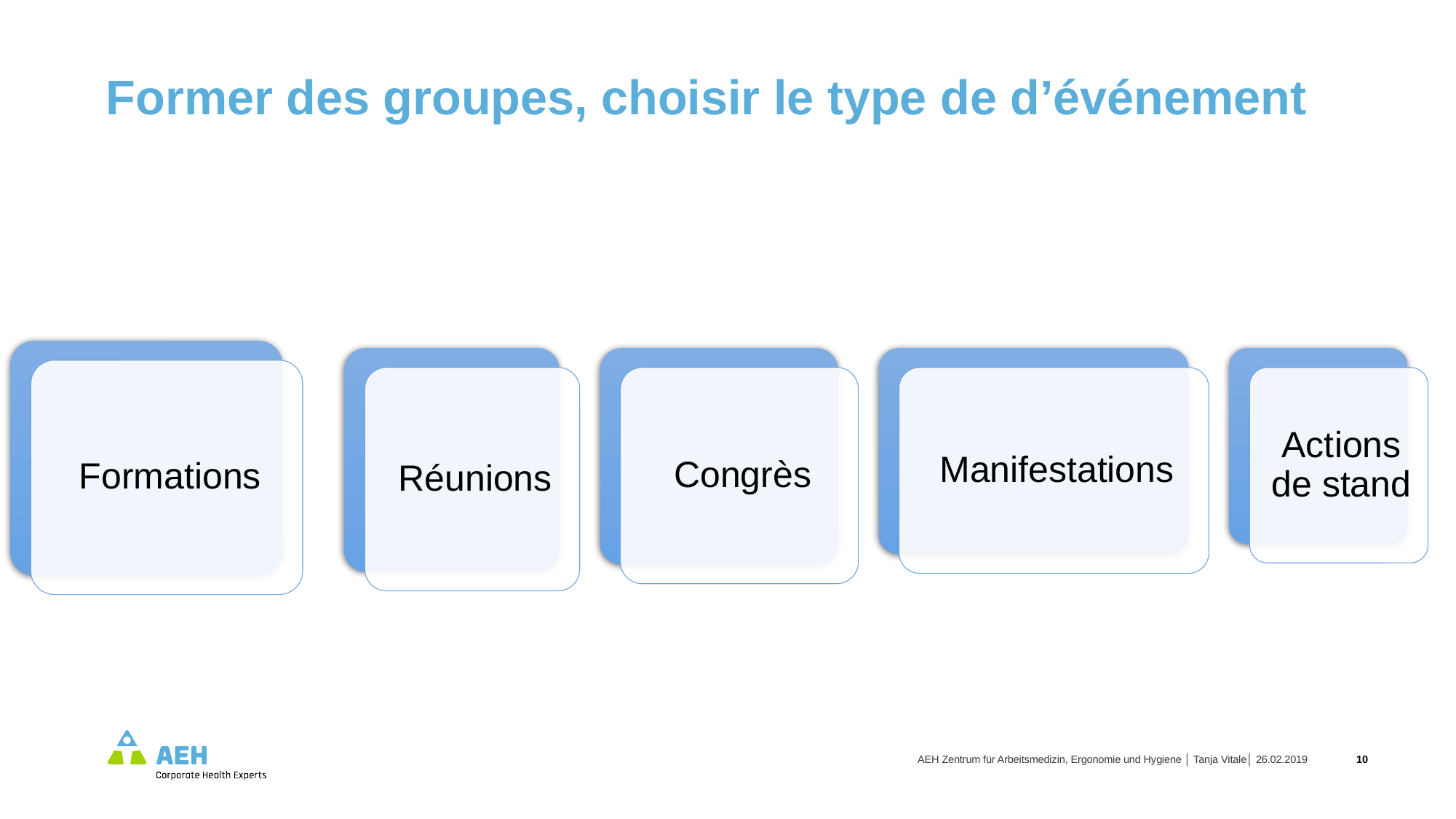

Former des groupes, choisir le type de d’événement
Formations
Réunions
Congrès
Manifestations
Actions de stand
AEH Zentrum für Arbeitsmedizin, Ergonomie und Hygiene │ Tanja Vitale│ 26.02.2019